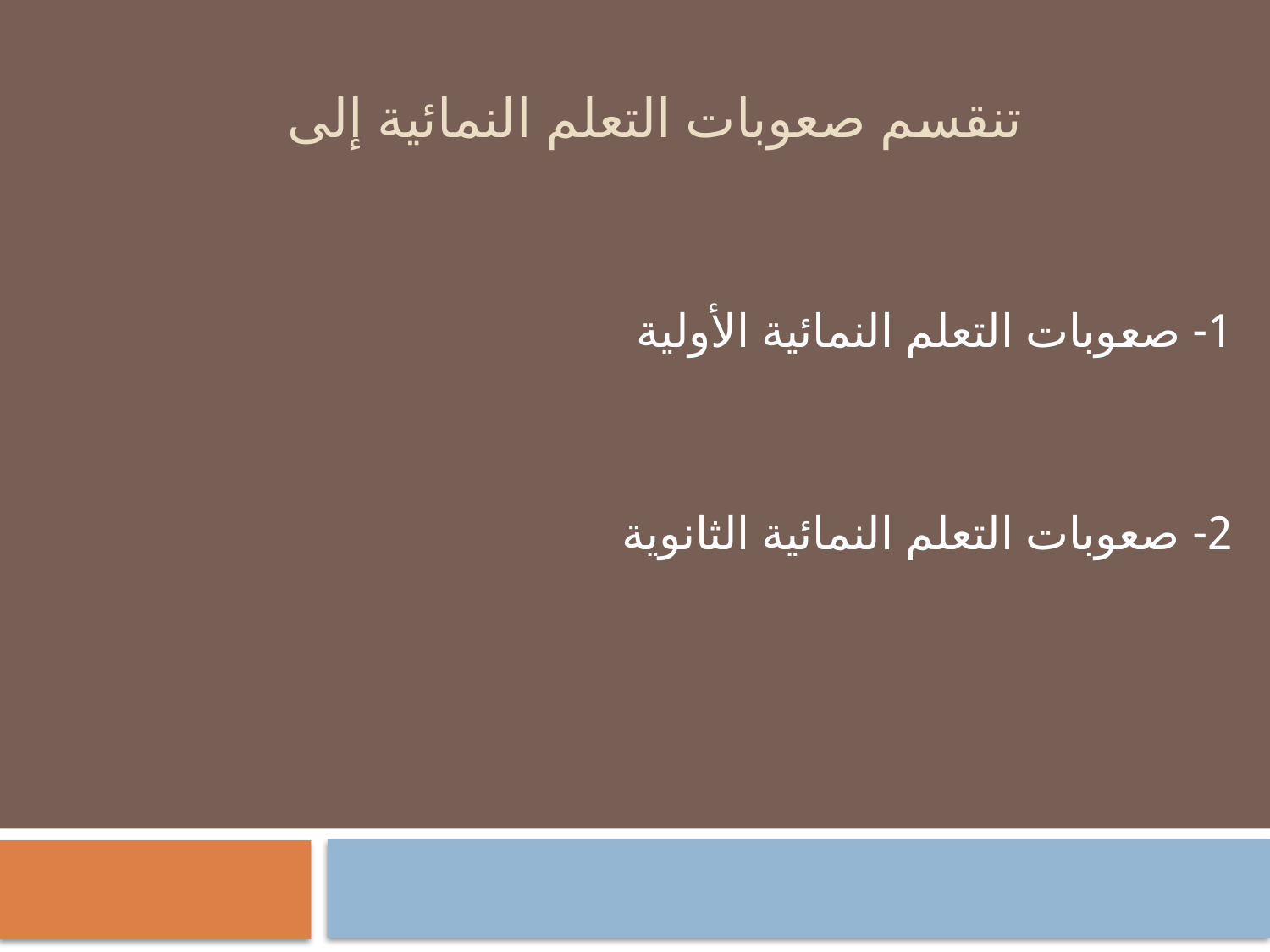

# تنقسم صعوبات التعلم النمائية إلى
1- صعوبات التعلم النمائية الأولية

2- صعوبات التعلم النمائية الثانوية